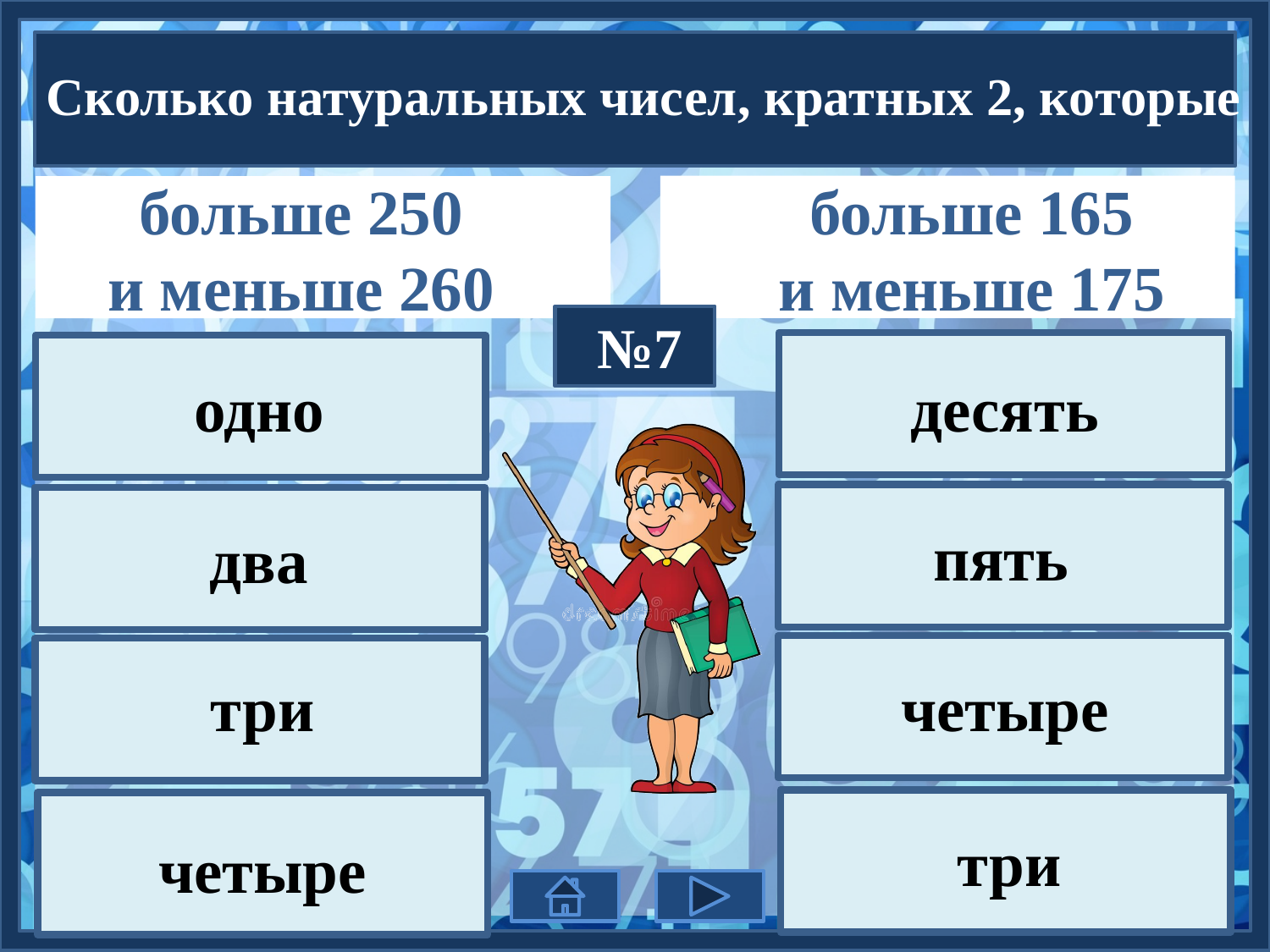

Сколько натуральных чисел, кратных 2, которые
больше 165
и меньше 175
больше 250
и меньше 260
№7
десять
одно
пять
два
три
четыре
три
четыре